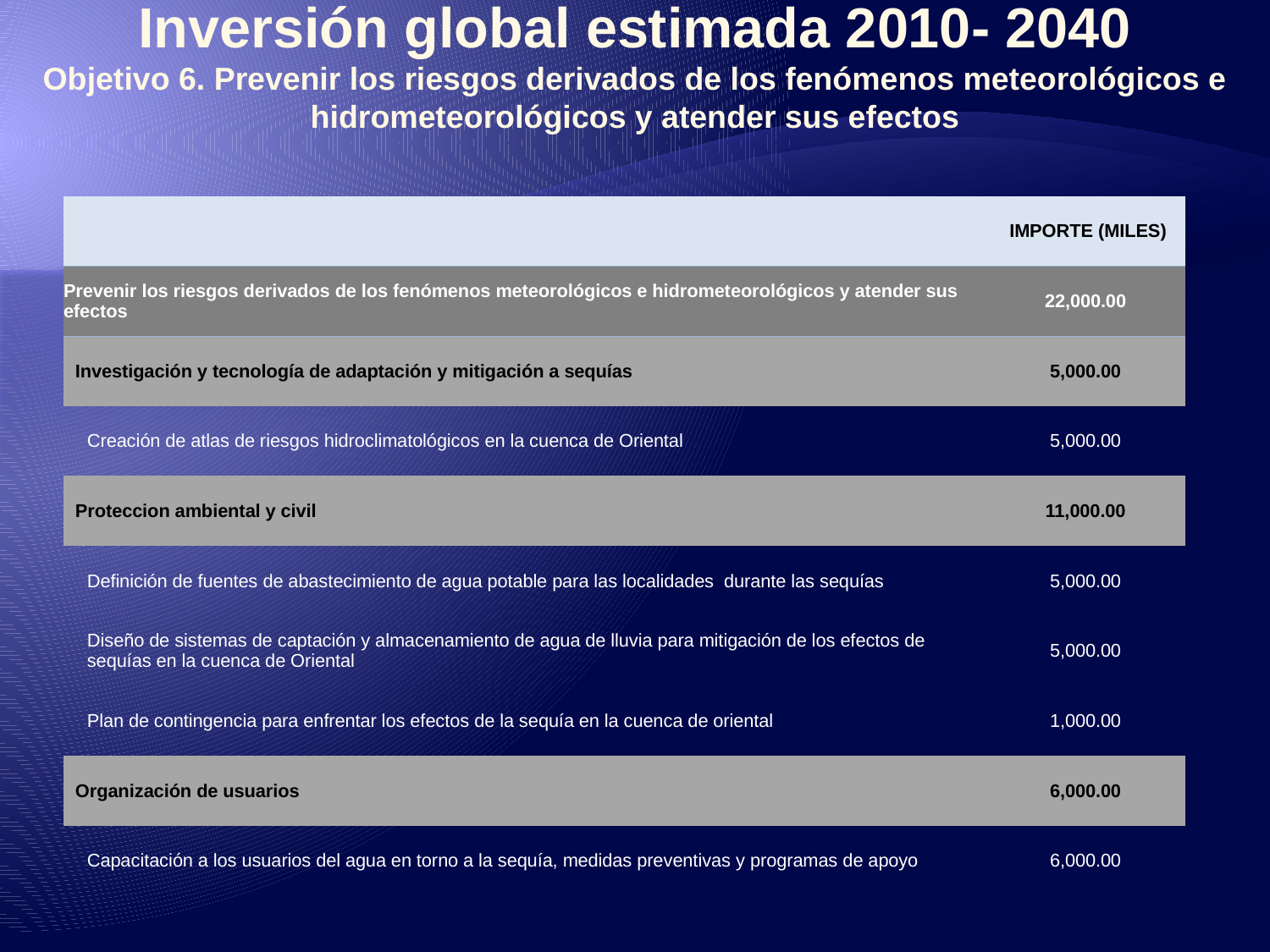

# Inversión global estimada 2010- 2040 Objetivo 6. Prevenir los riesgos derivados de los fenómenos meteorológicos e hidrometeorológicos y atender sus efectos
|  | IMPORTE (MILES) |
| --- | --- |
| Prevenir los riesgos derivados de los fenómenos meteorológicos e hidrometeorológicos y atender sus efectos | 22,000.00 |
| Investigación y tecnología de adaptación y mitigación a sequías | 5,000.00 |
| Creación de atlas de riesgos hidroclimatológicos en la cuenca de Oriental | 5,000.00 |
| Proteccion ambiental y civil | 11,000.00 |
| Definición de fuentes de abastecimiento de agua potable para las localidades durante las sequías | 5,000.00 |
| Diseño de sistemas de captación y almacenamiento de agua de lluvia para mitigación de los efectos de sequías en la cuenca de Oriental | 5,000.00 |
| Plan de contingencia para enfrentar los efectos de la sequía en la cuenca de oriental | 1,000.00 |
| Organización de usuarios | 6,000.00 |
| Capacitación a los usuarios del agua en torno a la sequía, medidas preventivas y programas de apoyo | 6,000.00 |